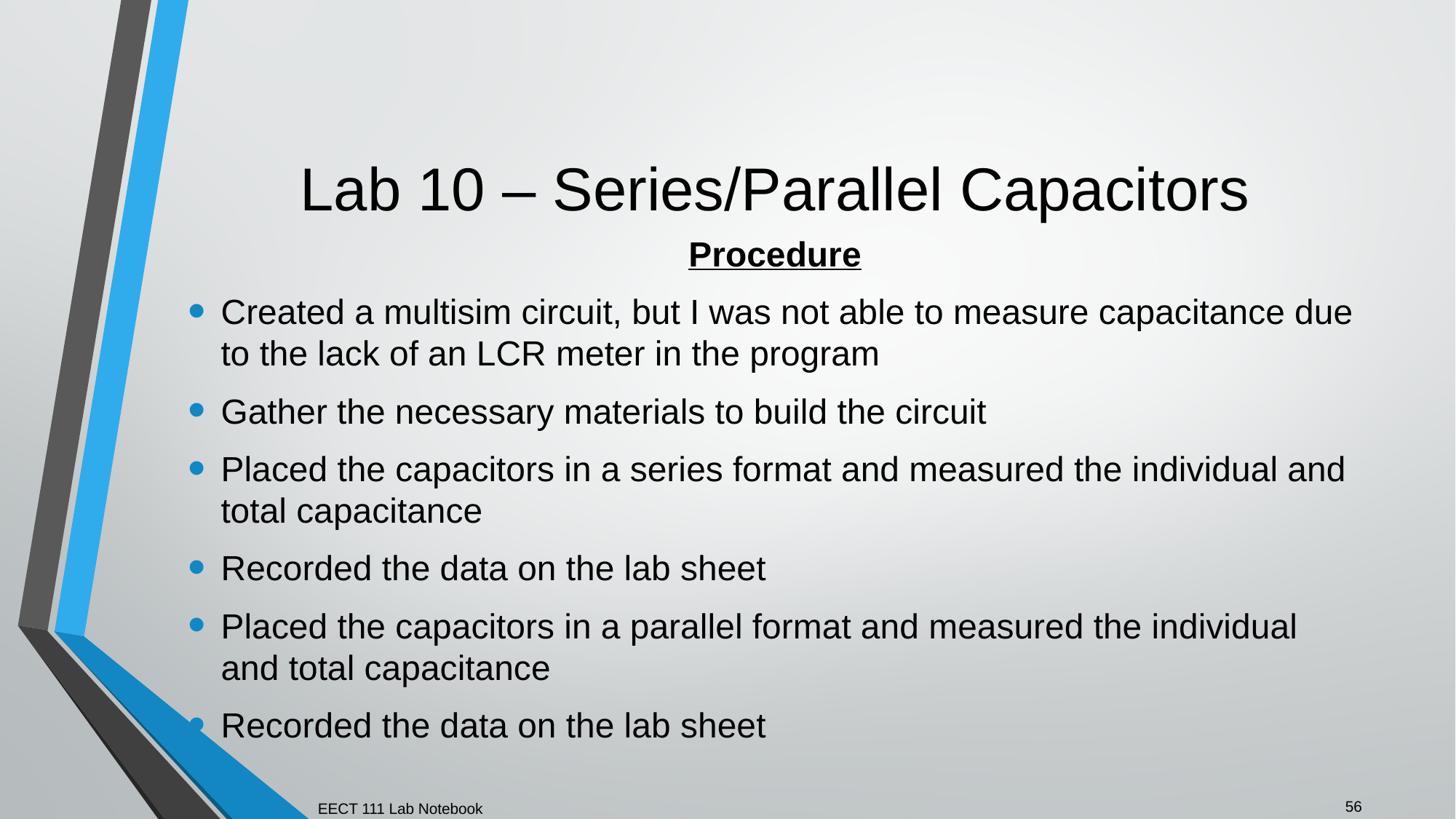

# Lab 10 – Series/Parallel Capacitors
Procedure
Created a multisim circuit, but I was not able to measure capacitance due to the lack of an LCR meter in the program
Gather the necessary materials to build the circuit
Placed the capacitors in a series format and measured the individual and total capacitance
Recorded the data on the lab sheet
Placed the capacitors in a parallel format and measured the individual and total capacitance
Recorded the data on the lab sheet

56
EECT 111 Lab Notebook